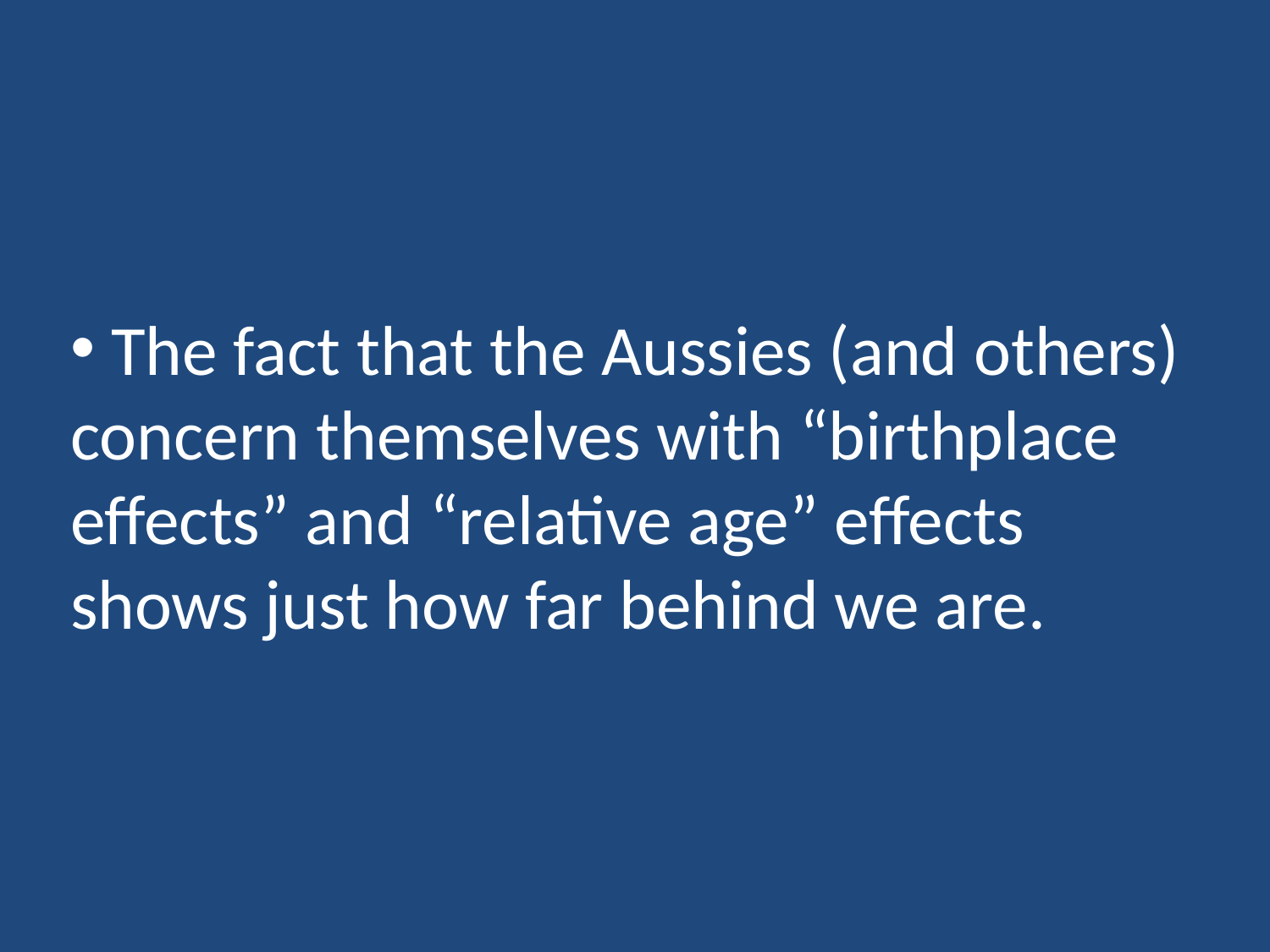

The fact that the Aussies (and others) concern themselves with “birthplace effects” and “relative age” effects shows just how far behind we are.